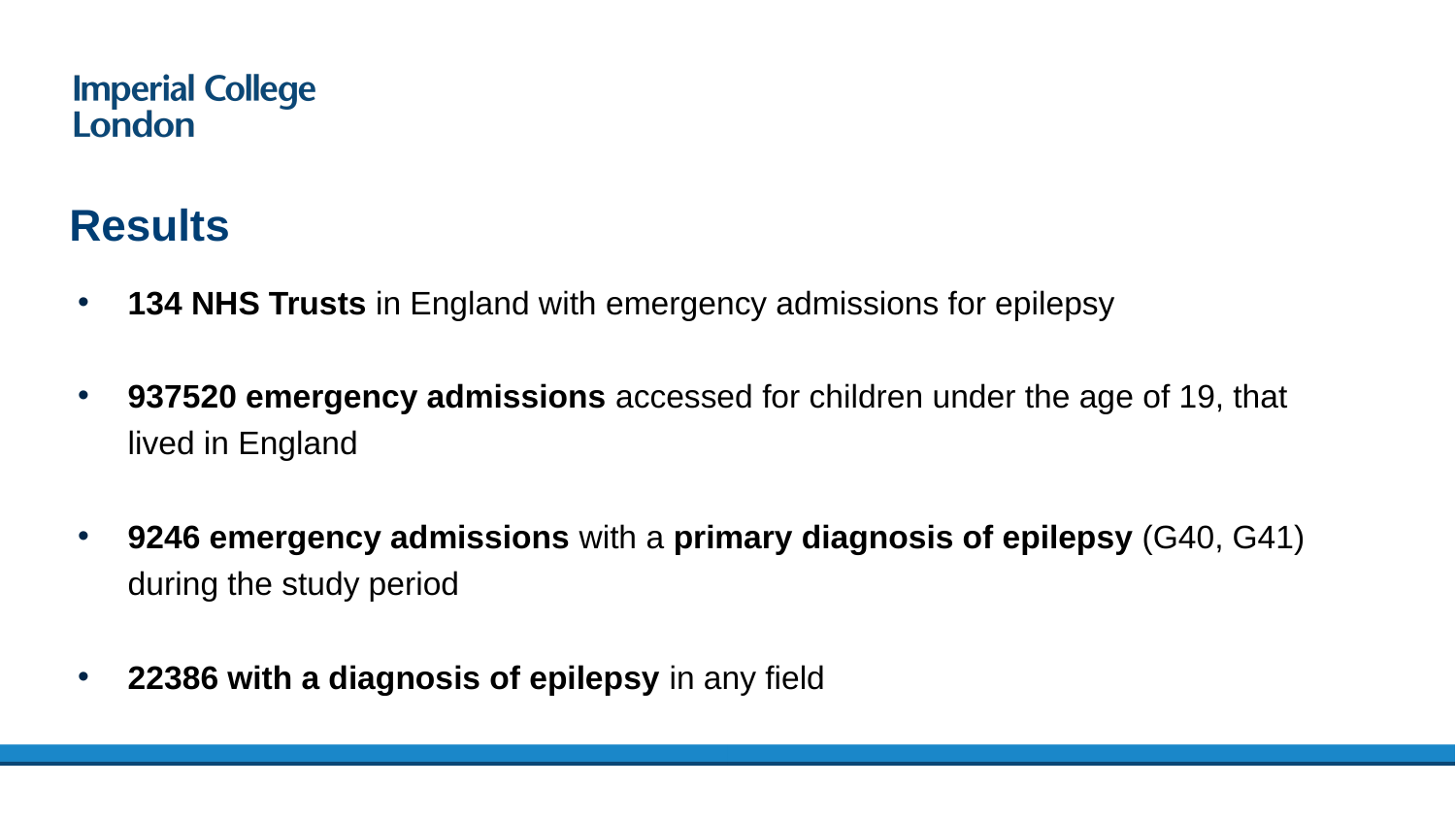

# Results
134 NHS Trusts in England with emergency admissions for epilepsy

937520 emergency admissions accessed for children under the age of 19, that lived in England

9246 emergency admissions with a primary diagnosis of epilepsy (G40, G41) during the study period

22386 with a diagnosis of epilepsy in any field